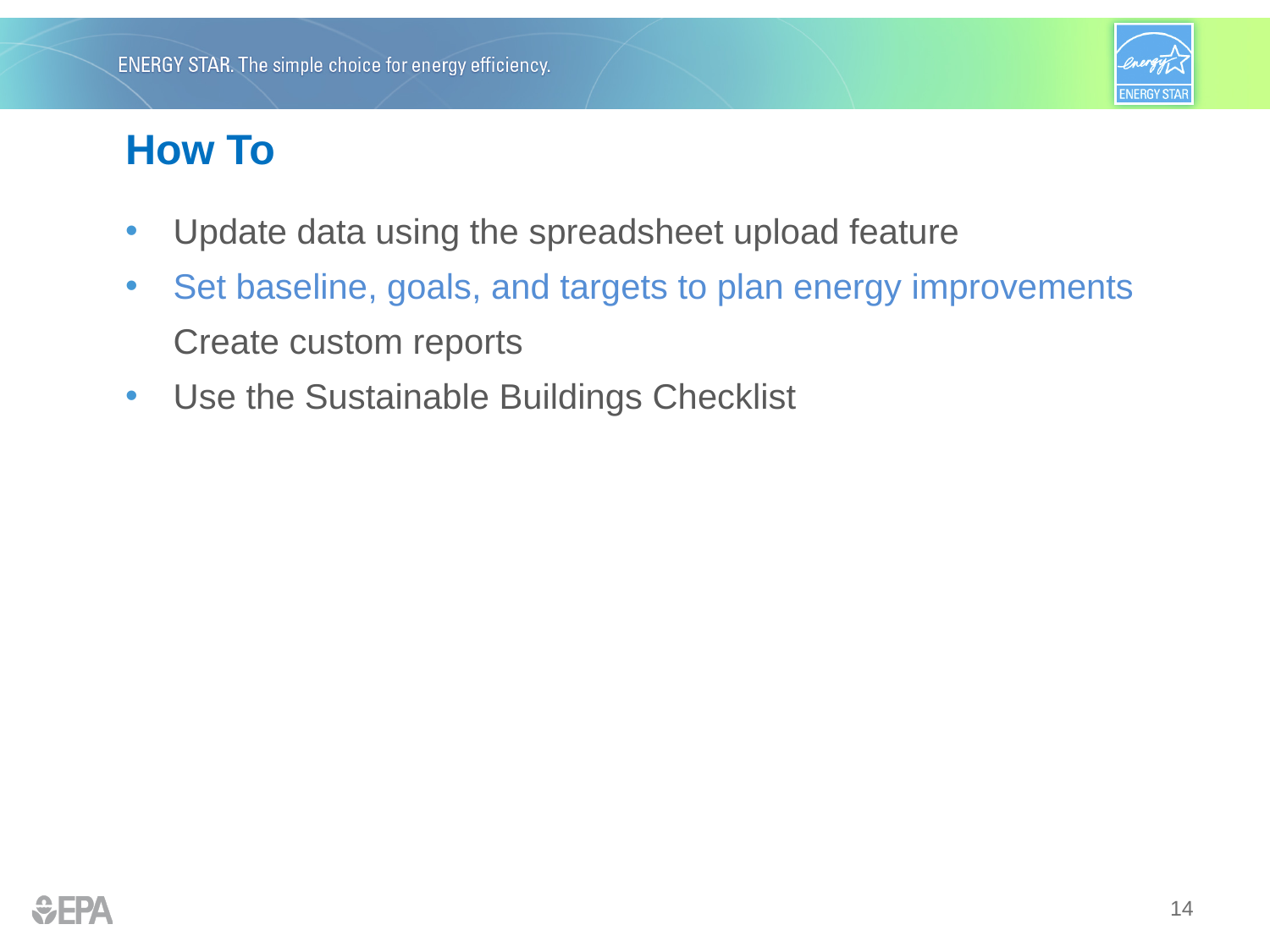

# How To
Update data using the spreadsheet upload feature
Set baseline, goals, and targets to plan energy improvements Create custom reports
Use the Sustainable Buildings Checklist
14